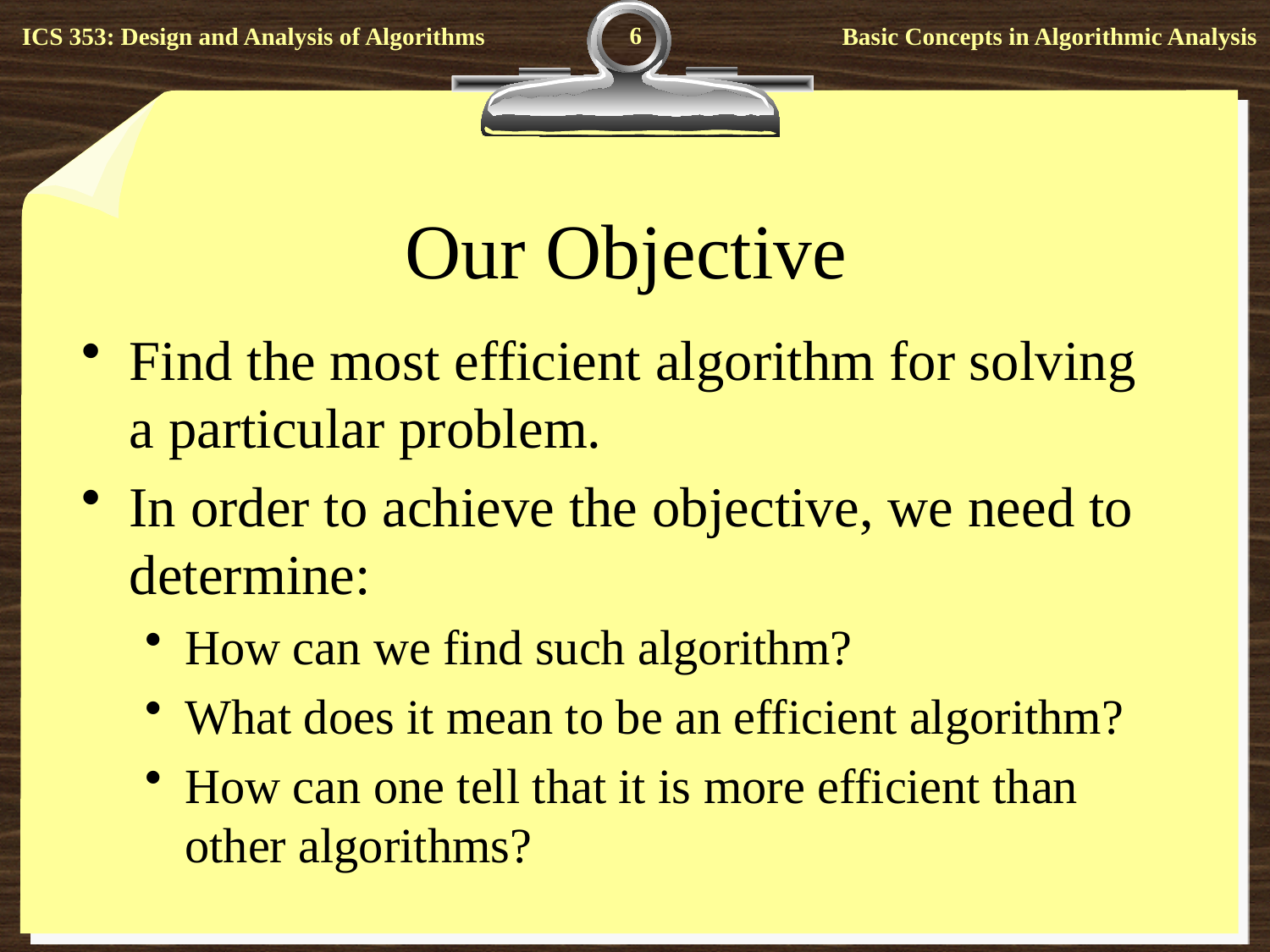

6
# Our Objective
Find the most efficient algorithm for solving a particular problem.
In order to achieve the objective, we need to determine:
How can we find such algorithm?
What does it mean to be an efficient algorithm?
How can one tell that it is more efficient than other algorithms?